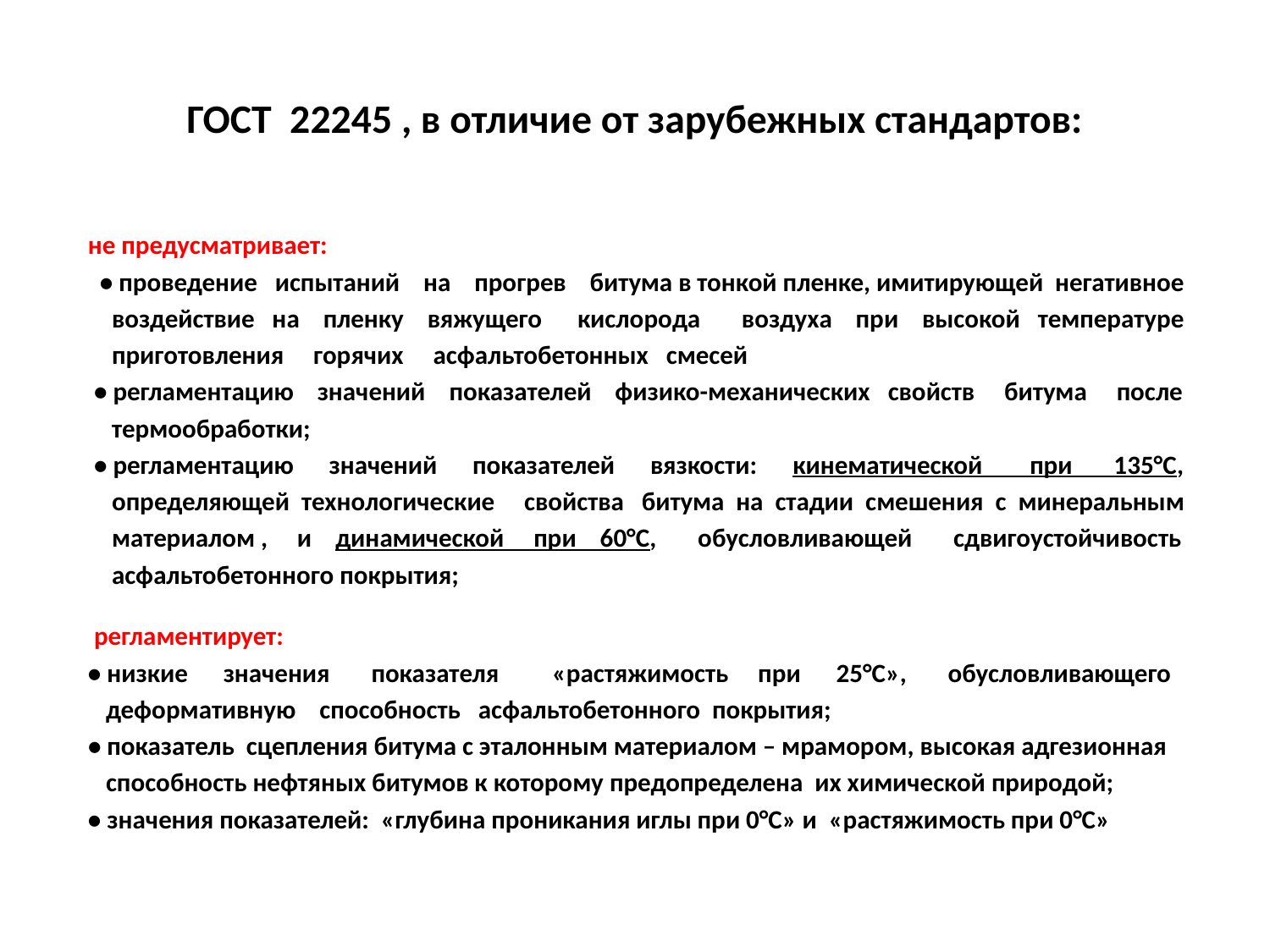

# ГОСТ  22245 , в отличие от зарубежных стандартов:
  не предусматривает:
    • проведение   испытаний    на    прогрев    битума в тонкой пленке, имитирующей  негативное
      воздействие   на    пленку    вяжущего      кислорода       воздуха    при    высокой   температуре
      приготовления     горячих     асфальтобетонных   смесей
   • регламентацию    значений    показателей    физико-механических   свойств     битума     после
      термообработки;
   • регламентацию      значений      показателей      вязкости:      кинематической        при       135°С,
      определяющей  технологические     свойства   битума  на  стадии  смешения  с  минеральным
      материалом ,     и    динамической     при    60°С,       обусловливающей       сдвигоустойчивость
      асфальтобетонного покрытия;

   регламентирует:
  • низкие      значения       показателя         «растяжимость     при      25°С»,       обусловливающего
     деформативную    способность   асфальтобетонного  покрытия;
  • показатель  сцепления битума с эталонным материалом – мрамором, высокая адгезионная
     способность нефтяных битумов к которому предопределена  их химической природой;
  • значения показателей:  «глубина проникания иглы при 0°С» и  «растяжимость при 0°С»